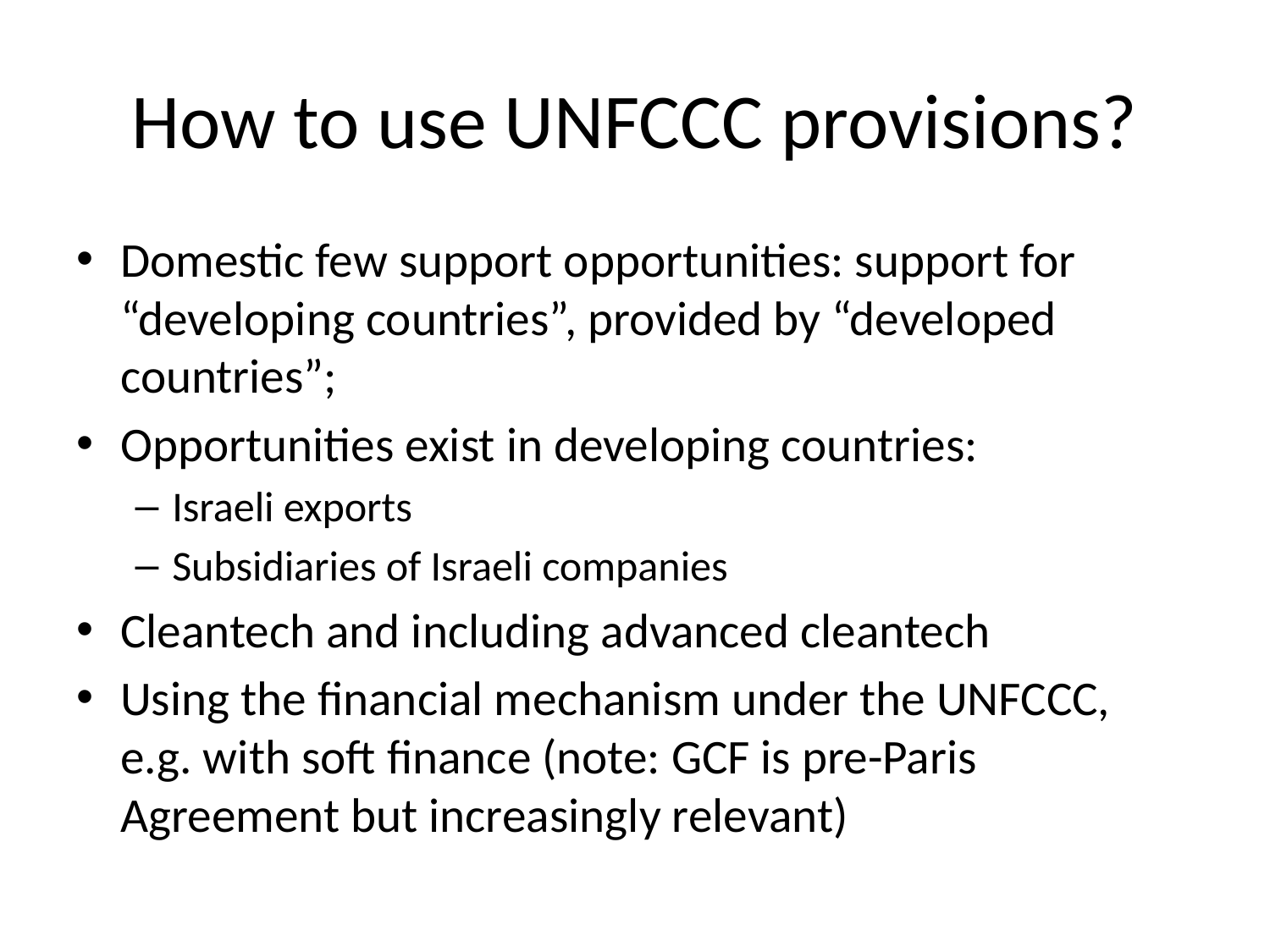

# How to use UNFCCC provisions?
Domestic few support opportunities: support for “developing countries”, provided by “developed countries”;
Opportunities exist in developing countries:
Israeli exports
Subsidiaries of Israeli companies
Cleantech and including advanced cleantech
Using the financial mechanism under the UNFCCC, e.g. with soft finance (note: GCF is pre-Paris Agreement but increasingly relevant)